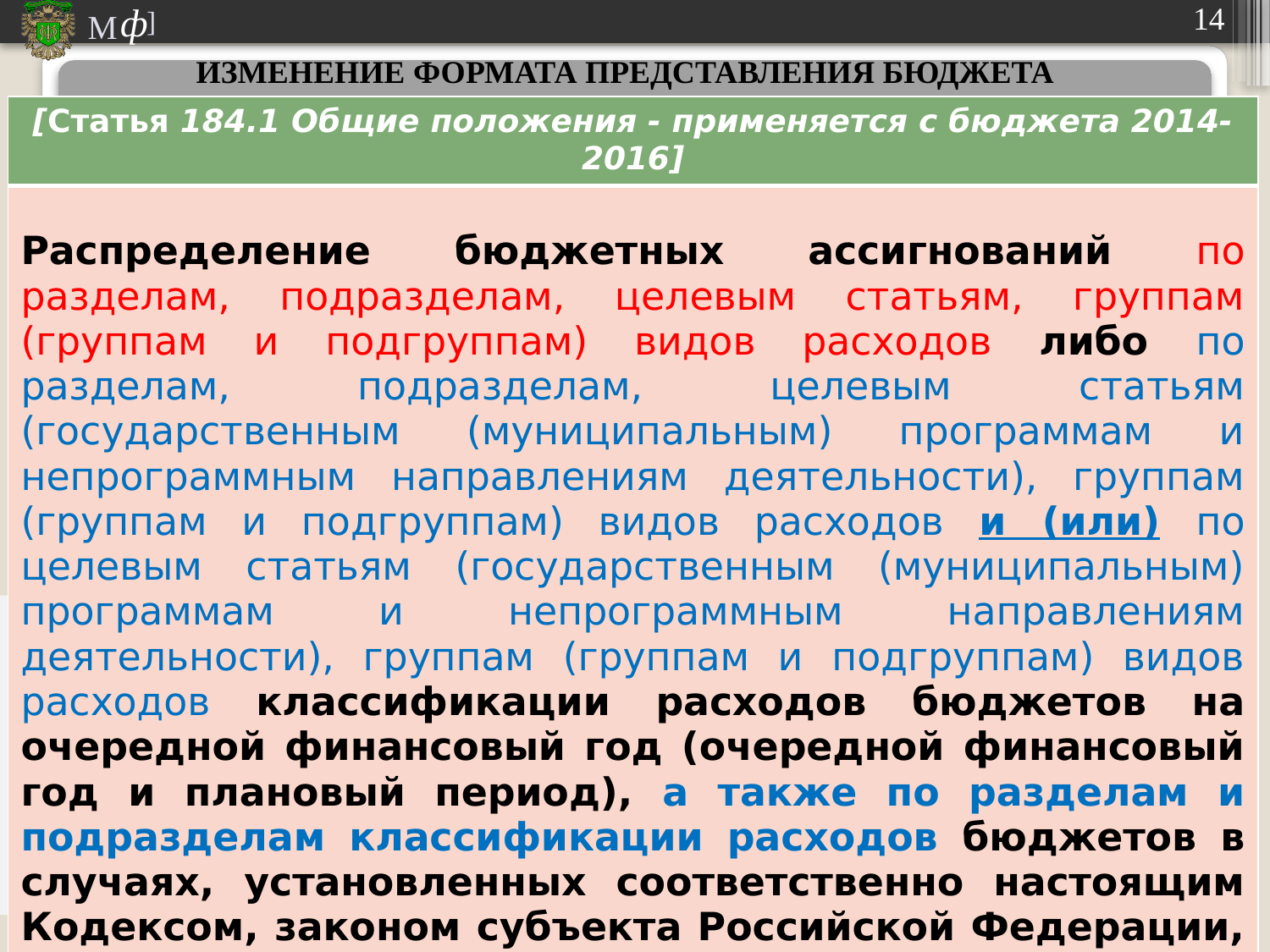

ИЗМЕНЕНИЕ ФОРМАТА ПРЕДСТАВЛЕНИЯ БЮДЖЕТА
| [Статья 184.1 Общие положения - применяется с бюджета 2014-2016] |
| --- |
| Распределение бюджетных ассигнований по разделам, подразделам, целевым статьям, группам (группам и подгруппам) видов расходов либо по разделам, подразделам, целевым статьям (государственным (муниципальным) программам и непрограммным направлениям деятельности), группам (группам и подгруппам) видов расходов и (или) по целевым статьям (государственным (муниципальным) программам и непрограммным направлениям деятельности), группам (группам и подгруппам) видов расходов классификации расходов бюджетов на очередной финансовый год (очередной финансовый год и плановый период), а также по разделам и подразделам классификации расходов бюджетов в случаях, установленных соответственно настоящим Кодексом, законом субъекта Российской Федерации, муниципальным правовым актом представительного органа муниципального образования. |